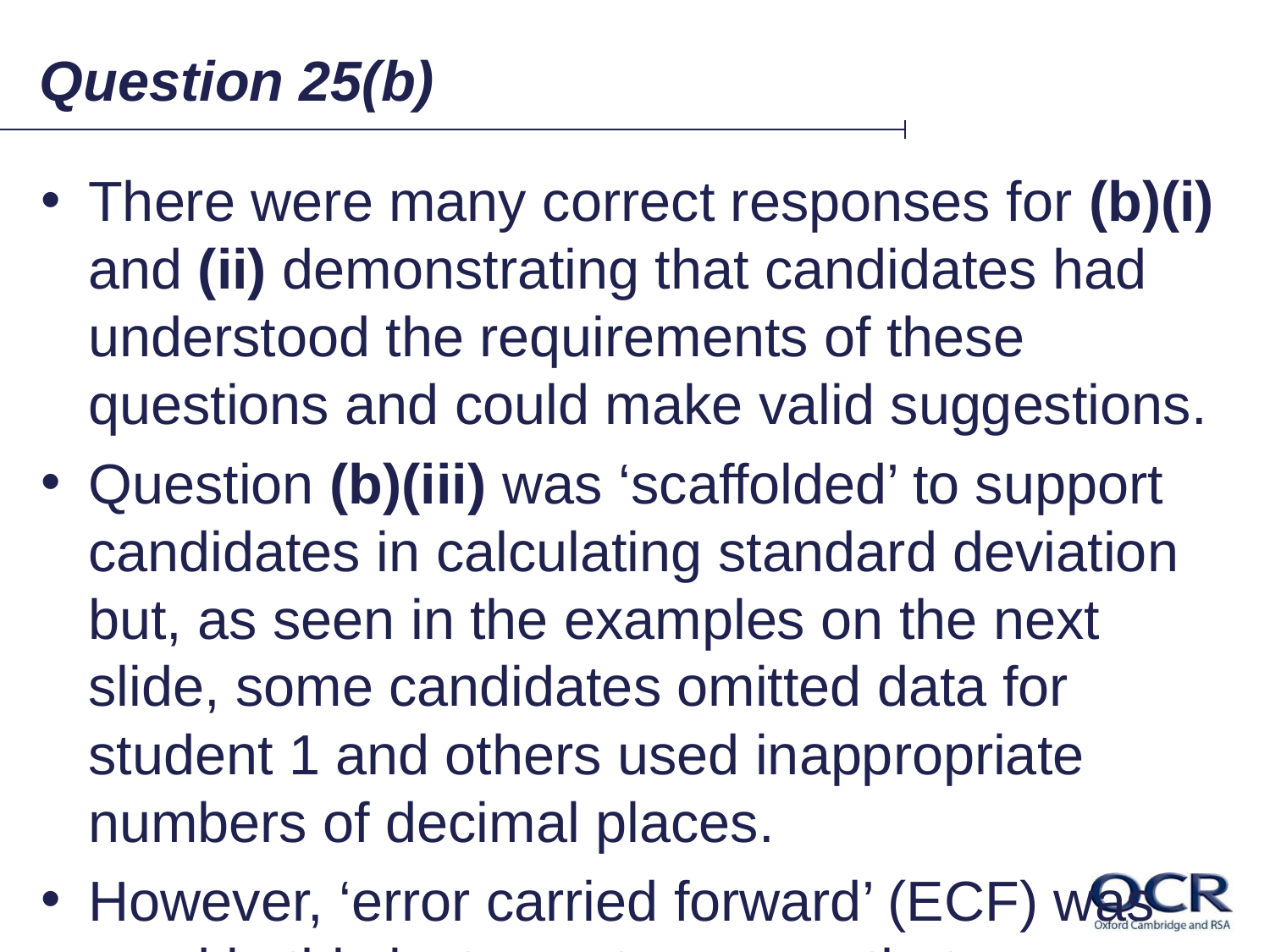

# Question 25(b)
There were many correct responses for (b)(i) and (ii) demonstrating that candidates had understood the requirements of these questions and could make valid suggestions.
Question (b)(iii) was ‘scaffolded’ to support candidates in calculating standard deviation but, as seen in the examples on the next slide, some candidates omitted data for student 1 and others used inappropriate numbers of decimal places.
However, ‘error carried forward’ (ECF) was used in this instance to ensure that candidates were only penalised once for such errors. ECF was also continued into (b)(iv)